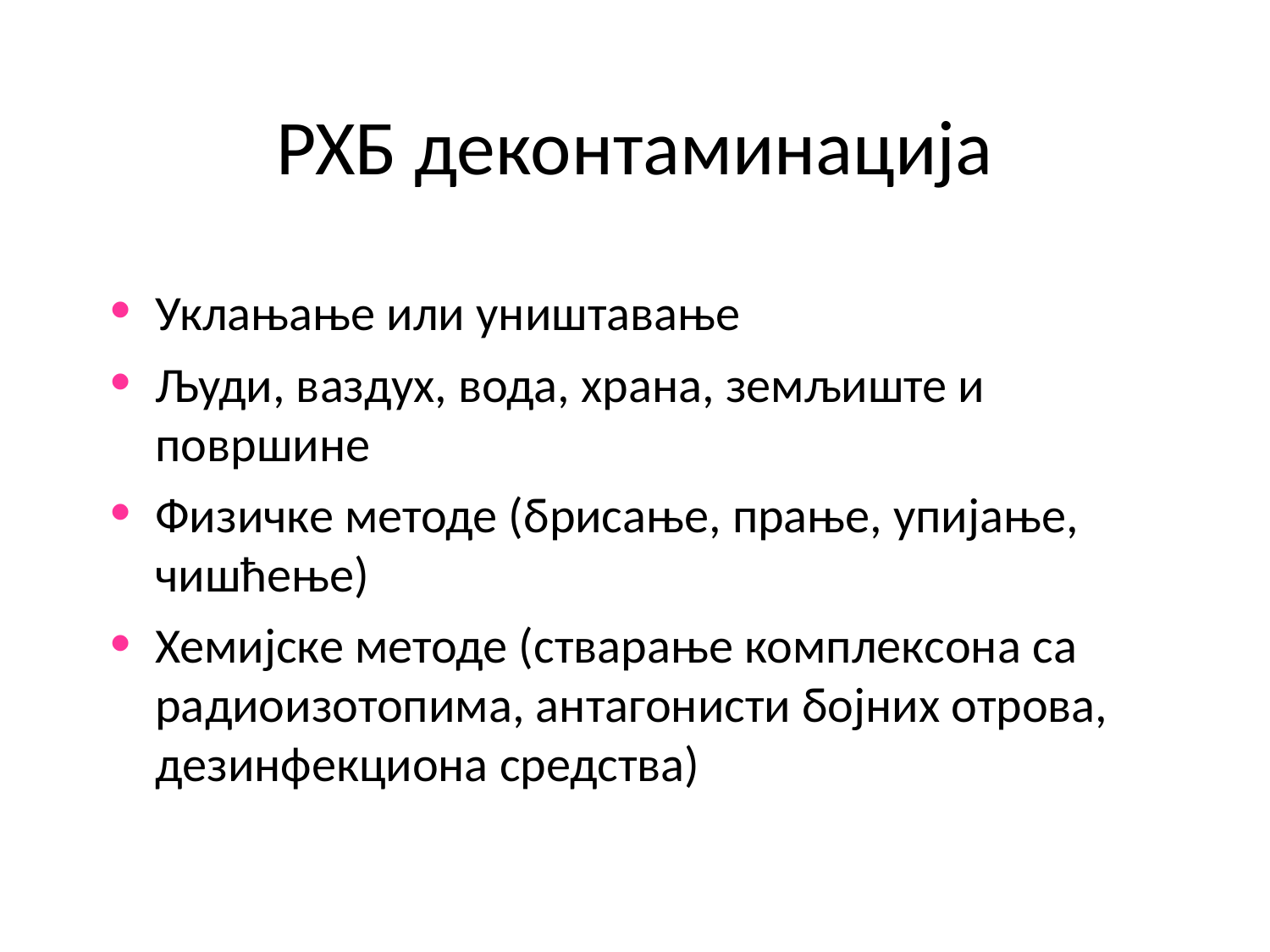

# РХБ деконтаминација
Уклањање или уништавање
Људи, ваздух, вода, храна, земљиште и површине
Физичке методе (брисање, прање, упијање, чишћење)
Хемијске методе (стварање комплексона са радиоизотопима, антагонисти бојних отрова, дезинфекциона средства)